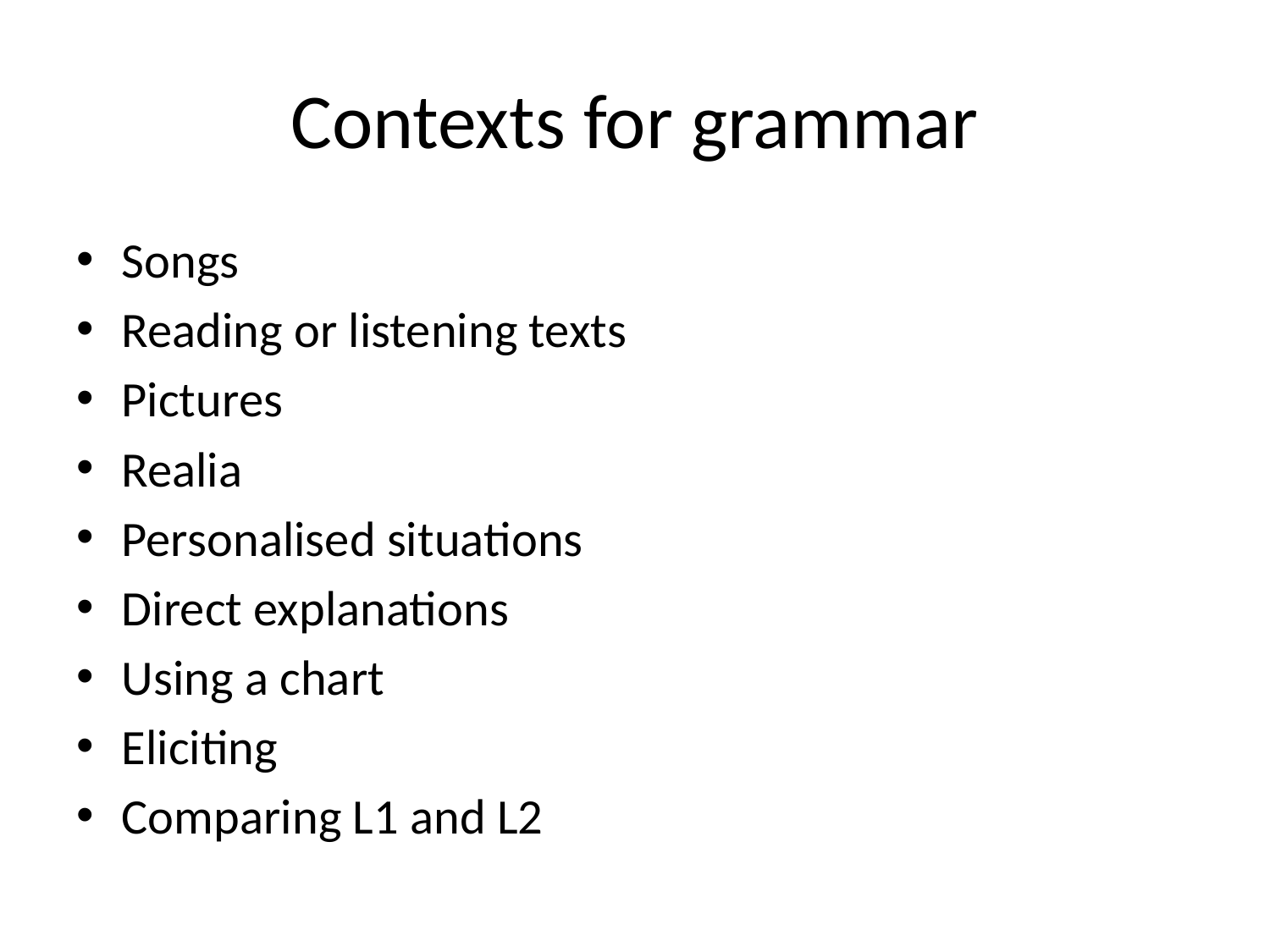

# Contexts for grammar
Songs
Reading or listening texts
Pictures
Realia
Personalised situations
Direct explanations
Using a chart
Eliciting
Comparing L1 and L2